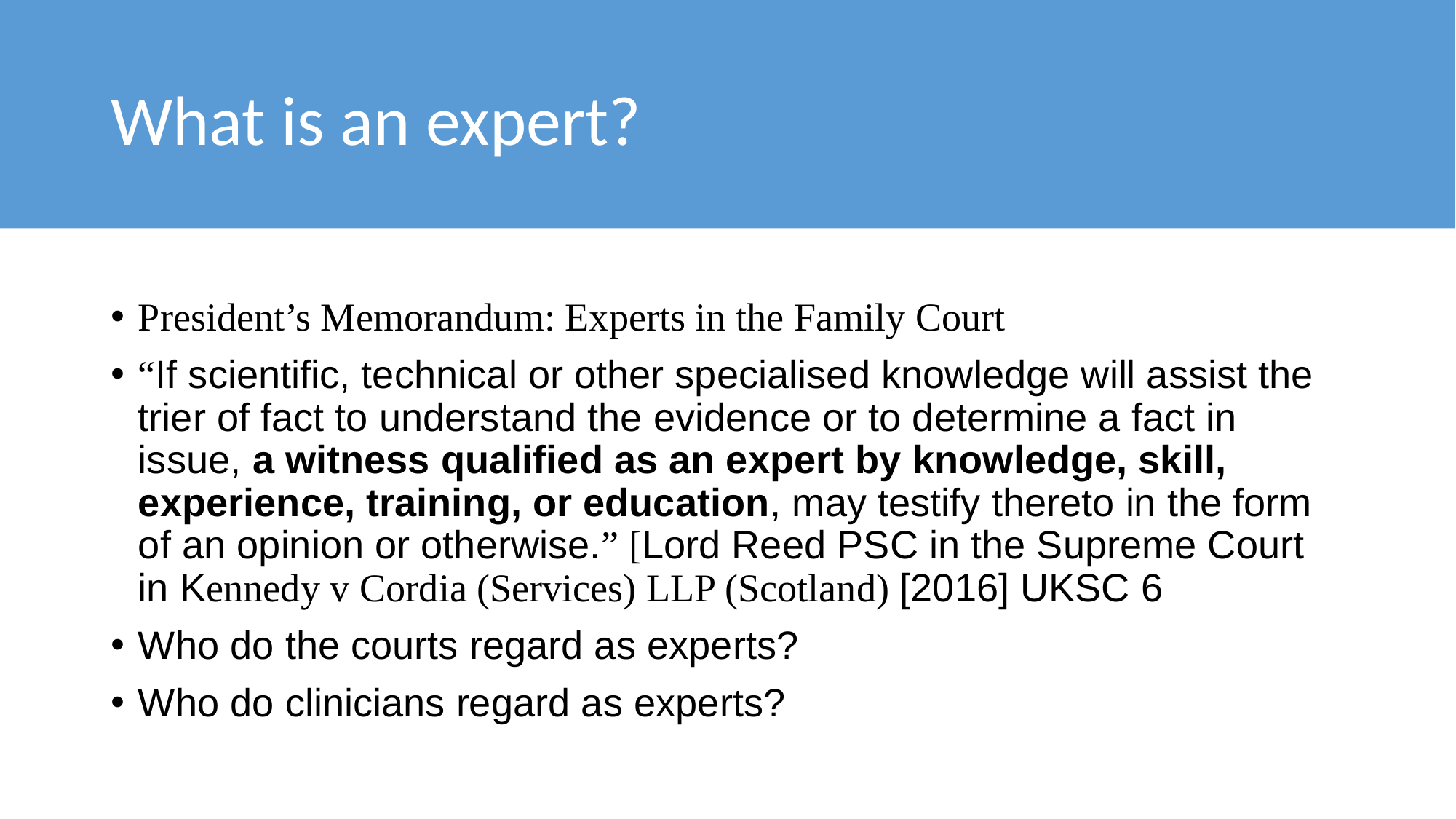

# What is an expert?
President’s Memorandum: Experts in the Family Court
“If scientific, technical or other specialised knowledge will assist the trier of fact to understand the evidence or to determine a fact in issue, a witness qualified as an expert by knowledge, skill, experience, training, or education, may testify thereto in the form of an opinion or otherwise.” [Lord Reed PSC in the Supreme Court in Kennedy v Cordia (Services) LLP (Scotland) [2016] UKSC 6
Who do the courts regard as experts?
Who do clinicians regard as experts?